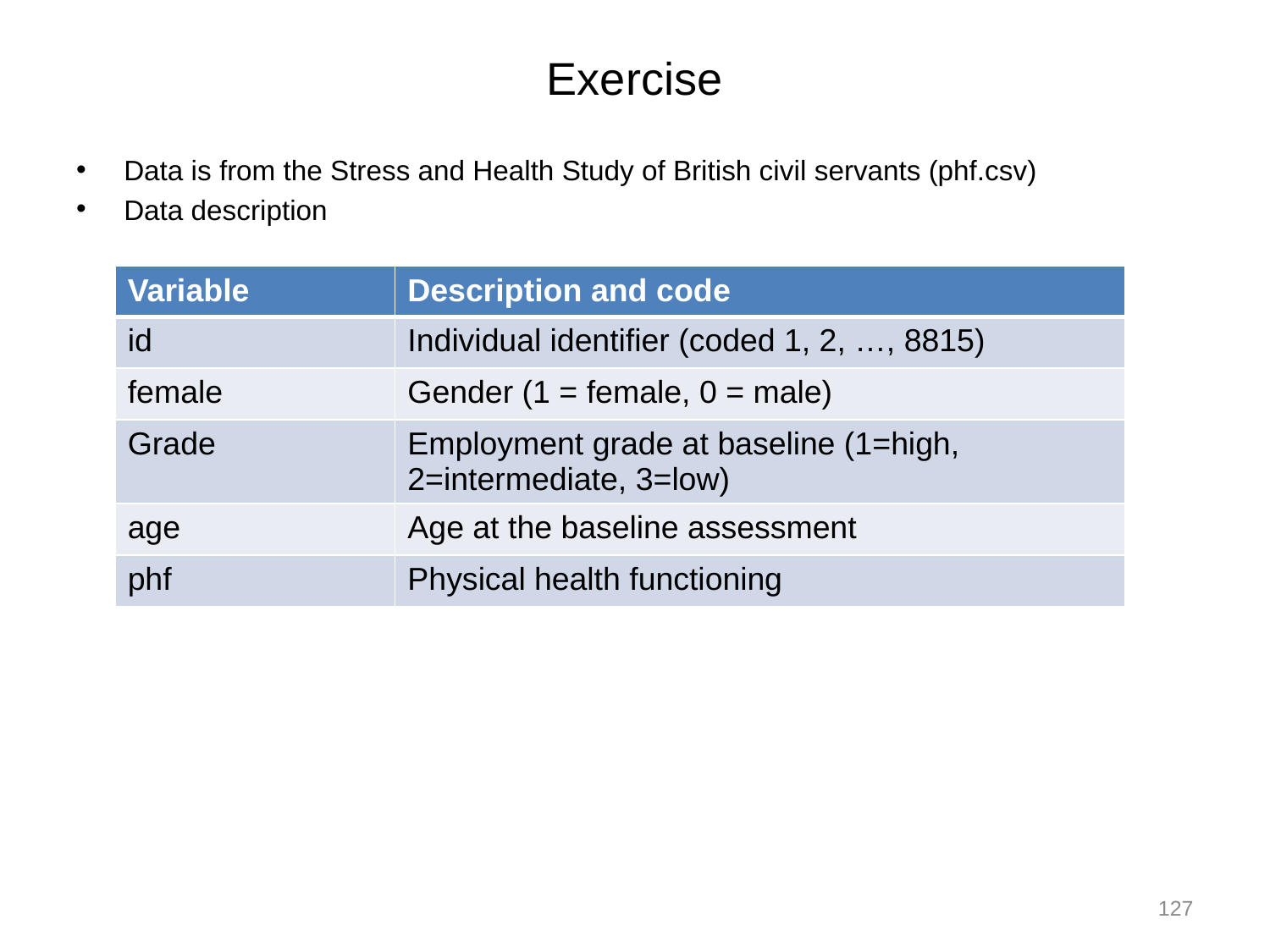

# Exercise
Data is from the Stress and Health Study of British civil servants (phf.csv)
Data description

| Variable | Description and code |
| --- | --- |
| id | Individual identifier (coded 1, 2, …, 8815) |
| female | Gender (1 = female, 0 = male) |
| Grade | Employment grade at baseline (1=high, 2=intermediate, 3=low) |
| age | Age at the baseline assessment |
| phf | Physical health functioning |
127